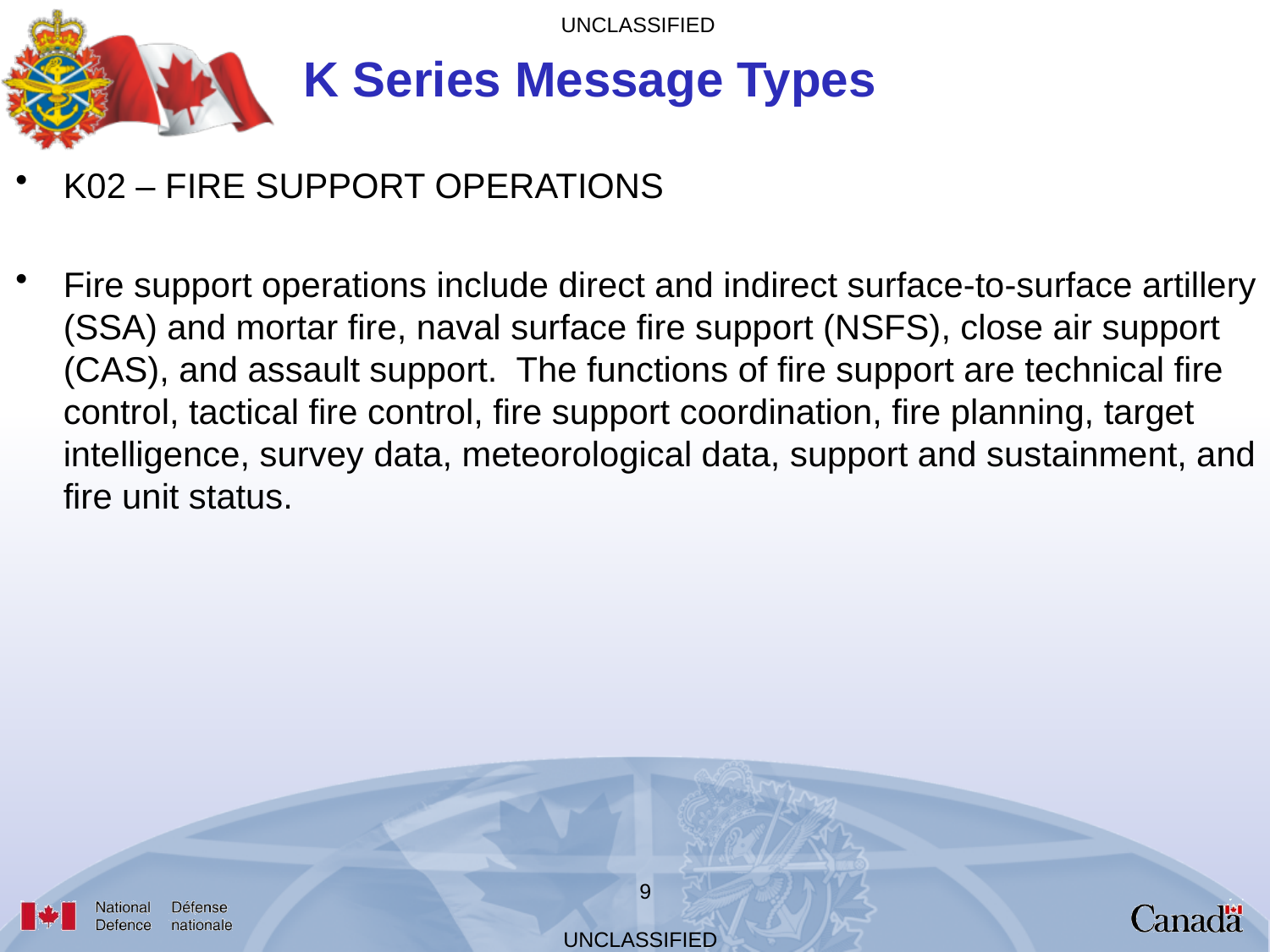

# K Series Message Types
K02 – FIRE SUPPORT OPERATIONS

Fire support operations include direct and indirect surface-to-surface artillery (SSA) and mortar fire, naval surface fire support (NSFS), close air support (CAS), and assault support.  The functions of fire support are technical fire control, tactical fire control, fire support coordination, fire planning, target intelligence, survey data, meteorological data, support and sustainment, and fire unit status.